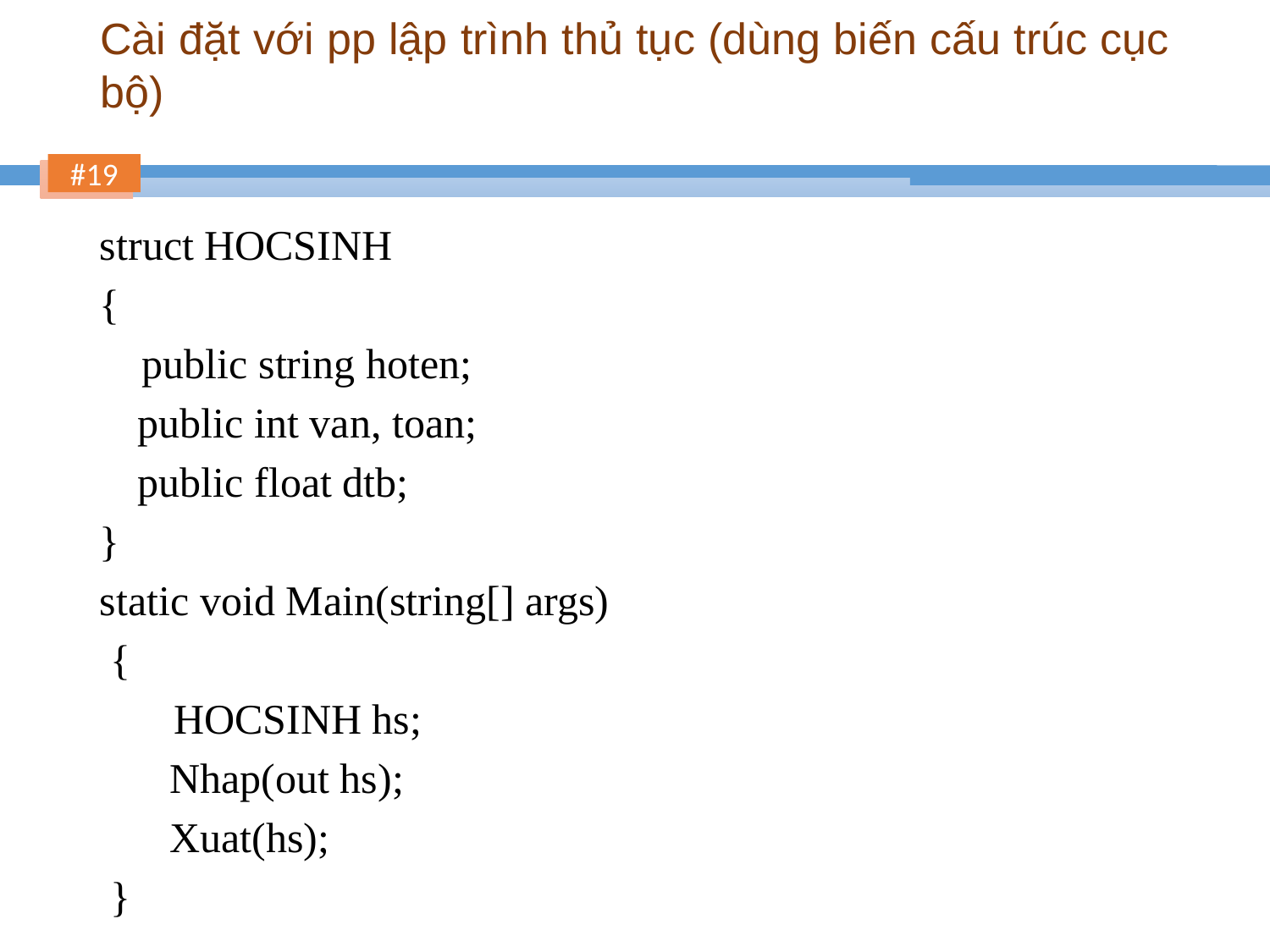

# Cài đặt với pp lập trình thủ tục (dùng biến cấu trúc cục bộ)
struct HOCSINH
{
    public string hoten;
	public int van, toan;
	public float dtb;
}
static void Main(string[] args)
 {
       HOCSINH hs;
	   Nhap(out hs);
	   Xuat(hs);
 }
19